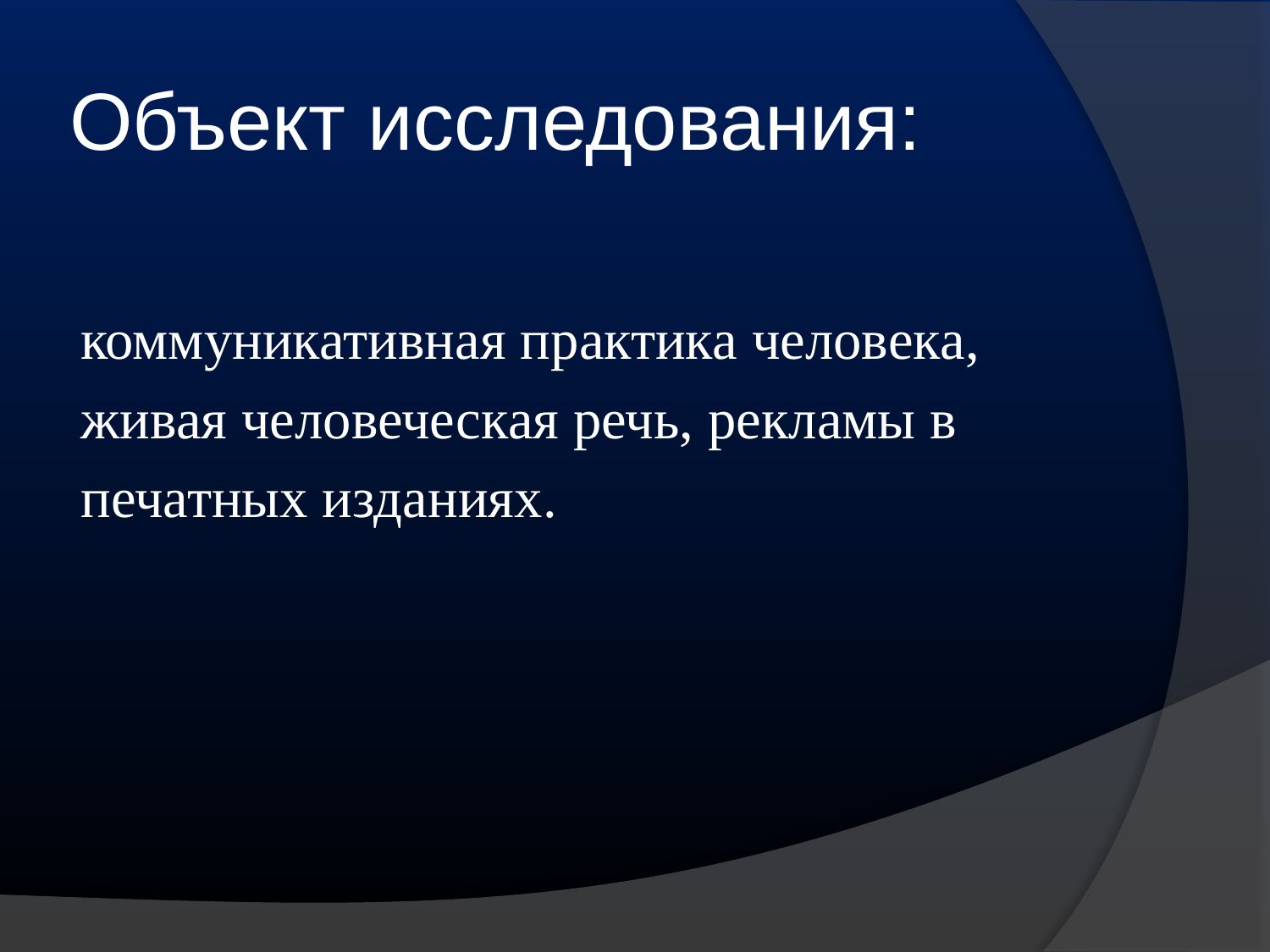

# Объект исследования:

коммуникативная практика человека,
живая человеческая речь, рекламы в
печатных изданиях.